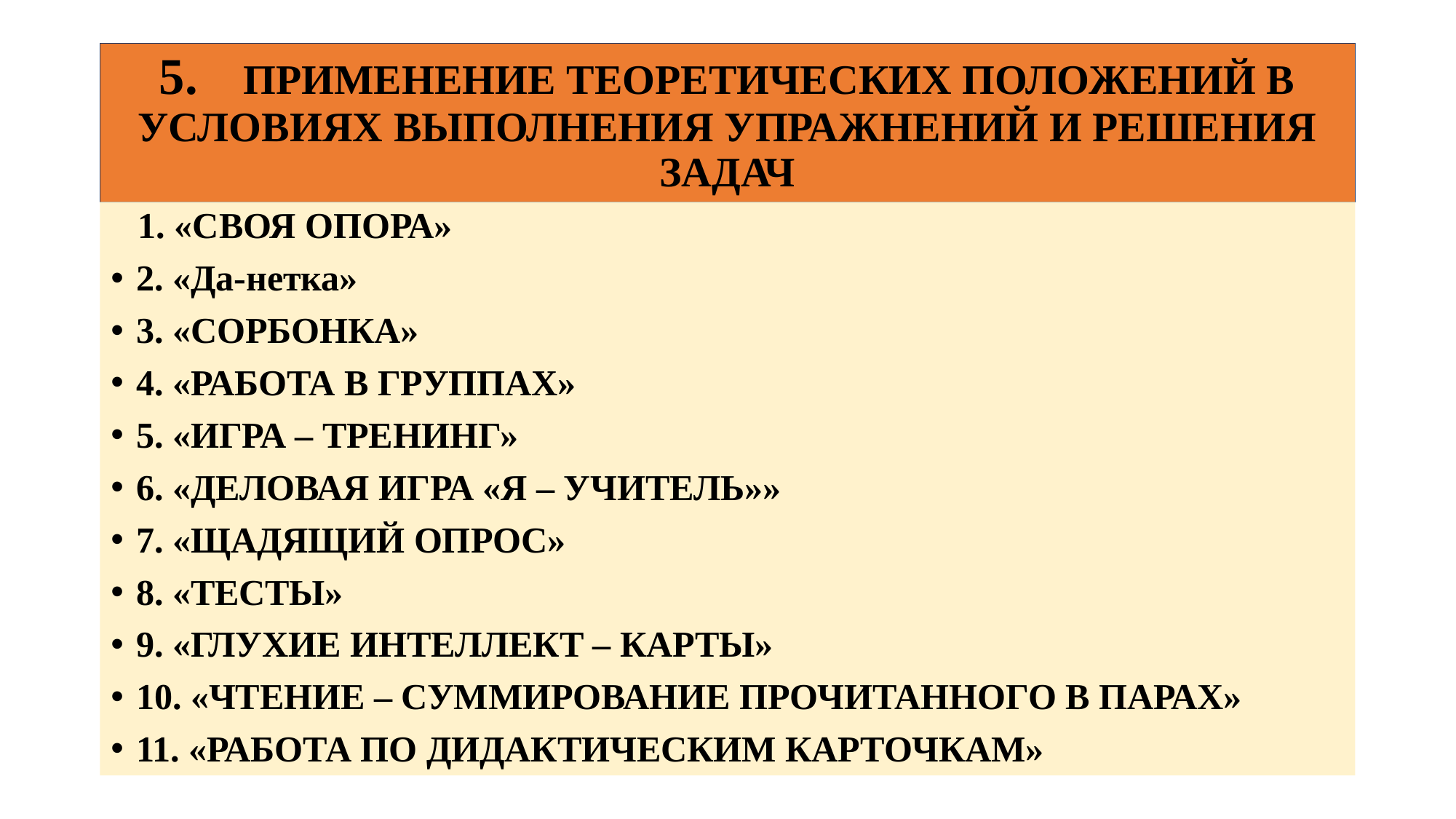

# 5.	ПРИМЕНЕНИЕ ТЕОРЕТИЧЕСКИХ ПОЛОЖЕНИЙ В УСЛОВИЯХ ВЫПОЛНЕНИЯ УПРАЖНЕНИЙ И РЕШЕНИЯ ЗАДАЧ
   1. «СВОЯ ОПОРА»
2. «Да-нетка»
3. «СОРБОНКА»
4. «РАБОТА В ГРУППАХ»
5. «ИГРА – ТРЕНИНГ»
6. «ДЕЛОВАЯ ИГРА «Я – УЧИТЕЛЬ»»
7. «ЩАДЯЩИЙ ОПРОС»
8. «ТЕСТЫ»
9. «ГЛУХИЕ ИНТЕЛЛЕКТ – КАРТЫ»
10. «ЧТЕНИЕ – СУММИРОВАНИЕ ПРОЧИТАННОГО В ПАРАХ»
11. «РАБОТА ПО ДИДАКТИЧЕСКИМ КАРТОЧКАМ»